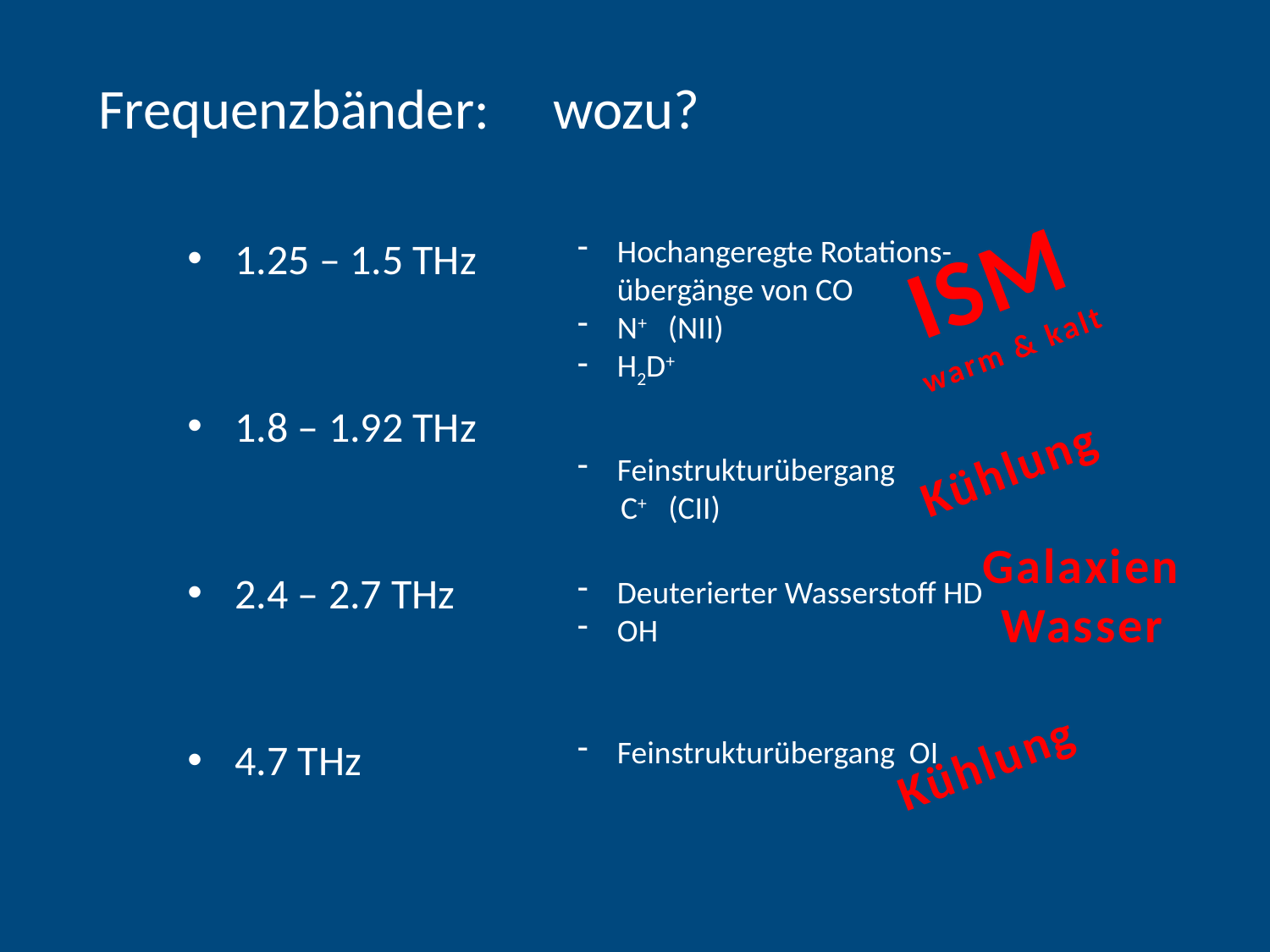

Frequenzbänder:     wozu?
ISM
warm & kalt
Hochangeregte Rotations-übergänge von CO
N+     (NII)
H2D+
1.25 – 1.5 THz
1.8 – 1.92 THz
2.4 – 2.7 THz
4.7 THz
Kühlung
Feinstrukturübergang
      C+   (CII)
Galaxien Wasser
Deuterierter Wasserstoff HD
OH
Kühlung
Feinstrukturübergang  OI